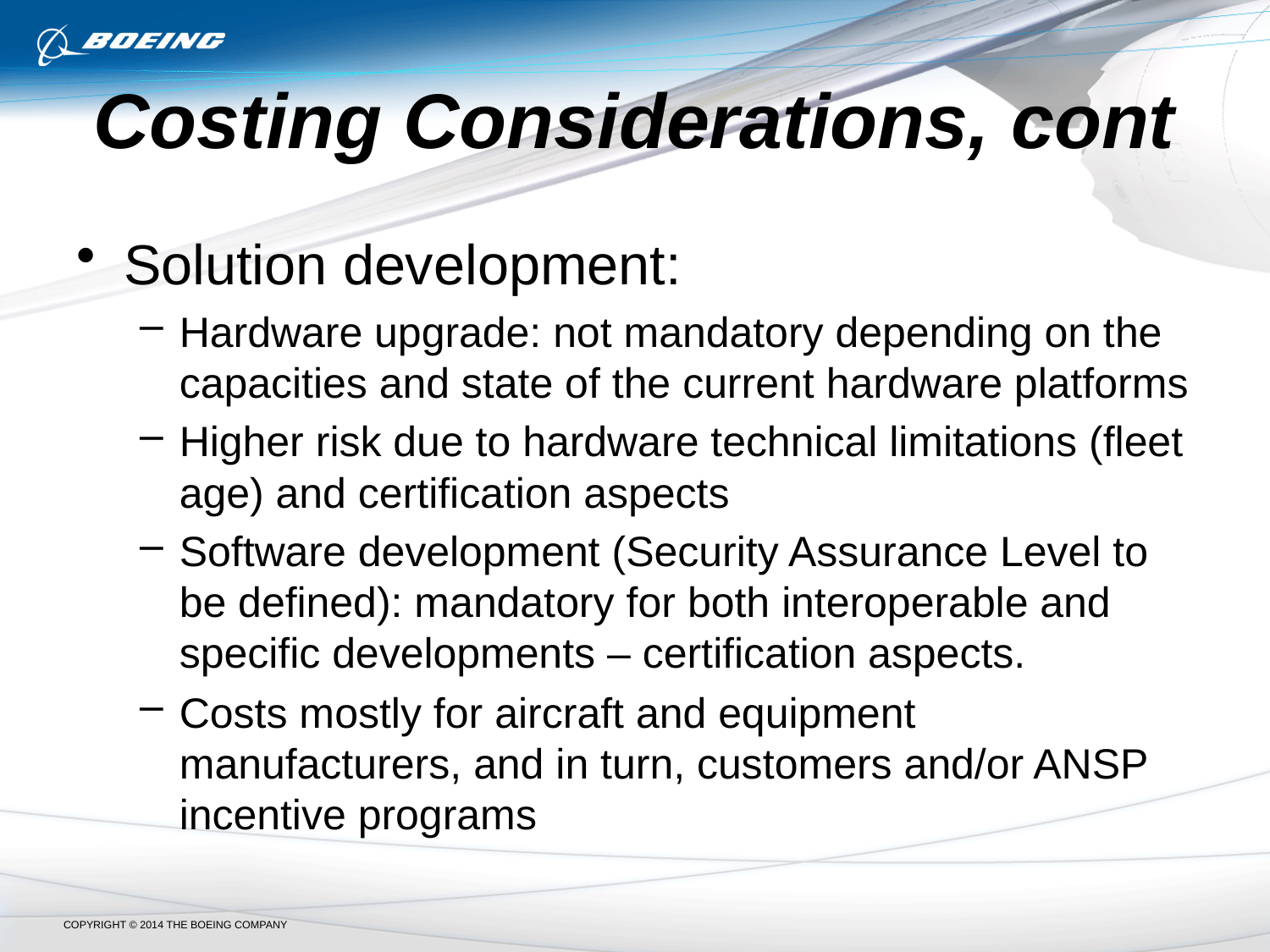

# Costing Considerations, cont
Solution development:
Hardware upgrade: not mandatory depending on the capacities and state of the current hardware platforms
Higher risk due to hardware technical limitations (fleet age) and certification aspects
Software development (Security Assurance Level to be defined): mandatory for both interoperable and specific developments – certification aspects.
Costs mostly for aircraft and equipment manufacturers, and in turn, customers and/or ANSP incentive programs